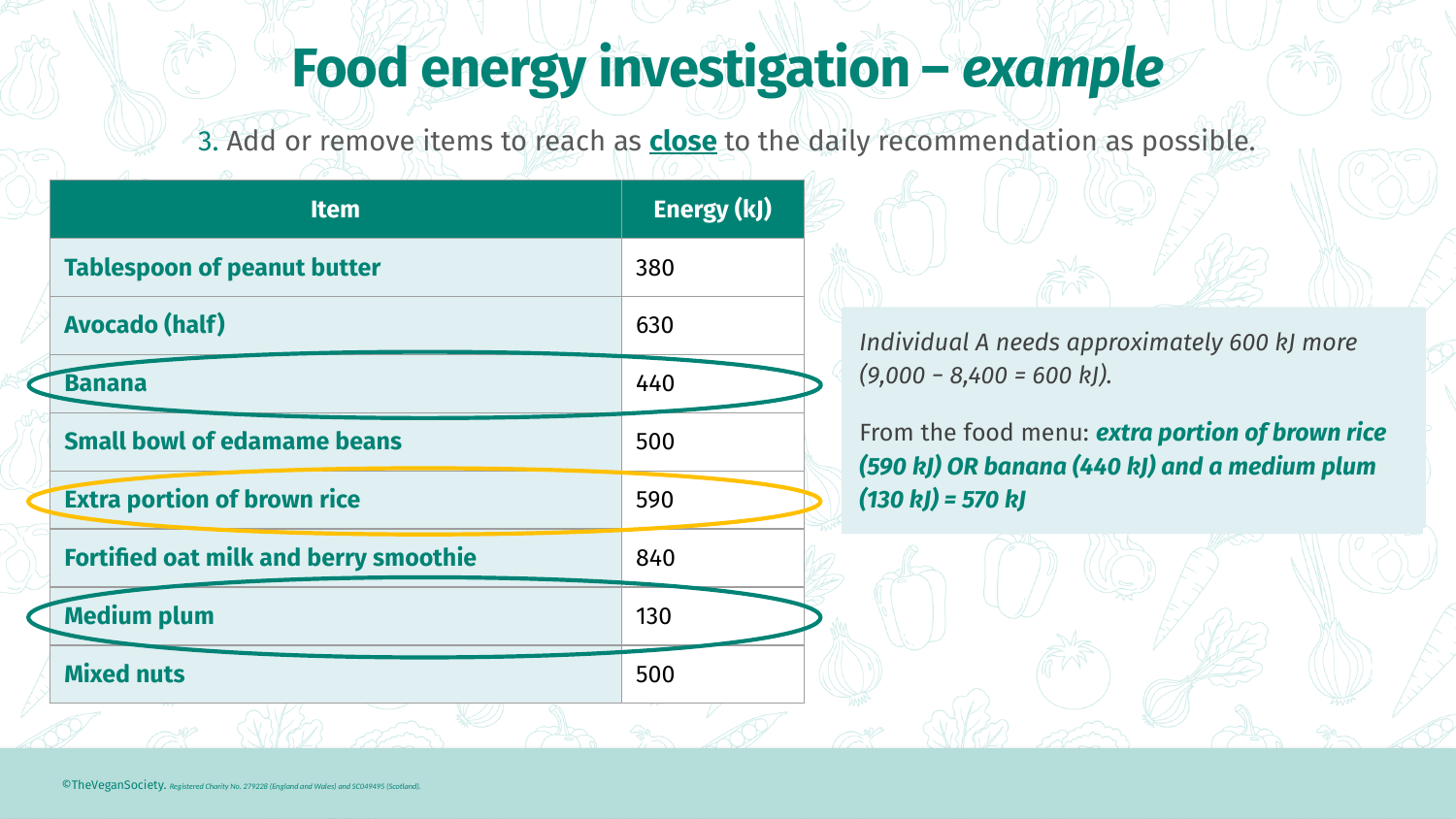

# Food energy investigation – example
3. Add or remove items to reach as close to the daily recommendation as possible.
| Item | Energy (kJ) |
| --- | --- |
| Tablespoon of peanut butter | 380 |
| Avocado (half) | 630 |
| Banana | 440 |
| Small bowl of edamame beans | 500 |
| Extra portion of brown rice | 590 |
| Fortified oat milk and berry smoothie | 840 |
| Medium plum | 130 |
| Mixed nuts | 500 |
Individual A needs approximately 600 kJ more (9,000 − 8,400 = 600 kJ).
From the food menu:

Individual A needs approximately 600 kJ more (9,000 − 8,400 = 600 kJ).
From the food menu: extra portion of brown rice (590 kJ) OR banana (440 kJ) and a medium plum (130 kJ) = 570 kJ